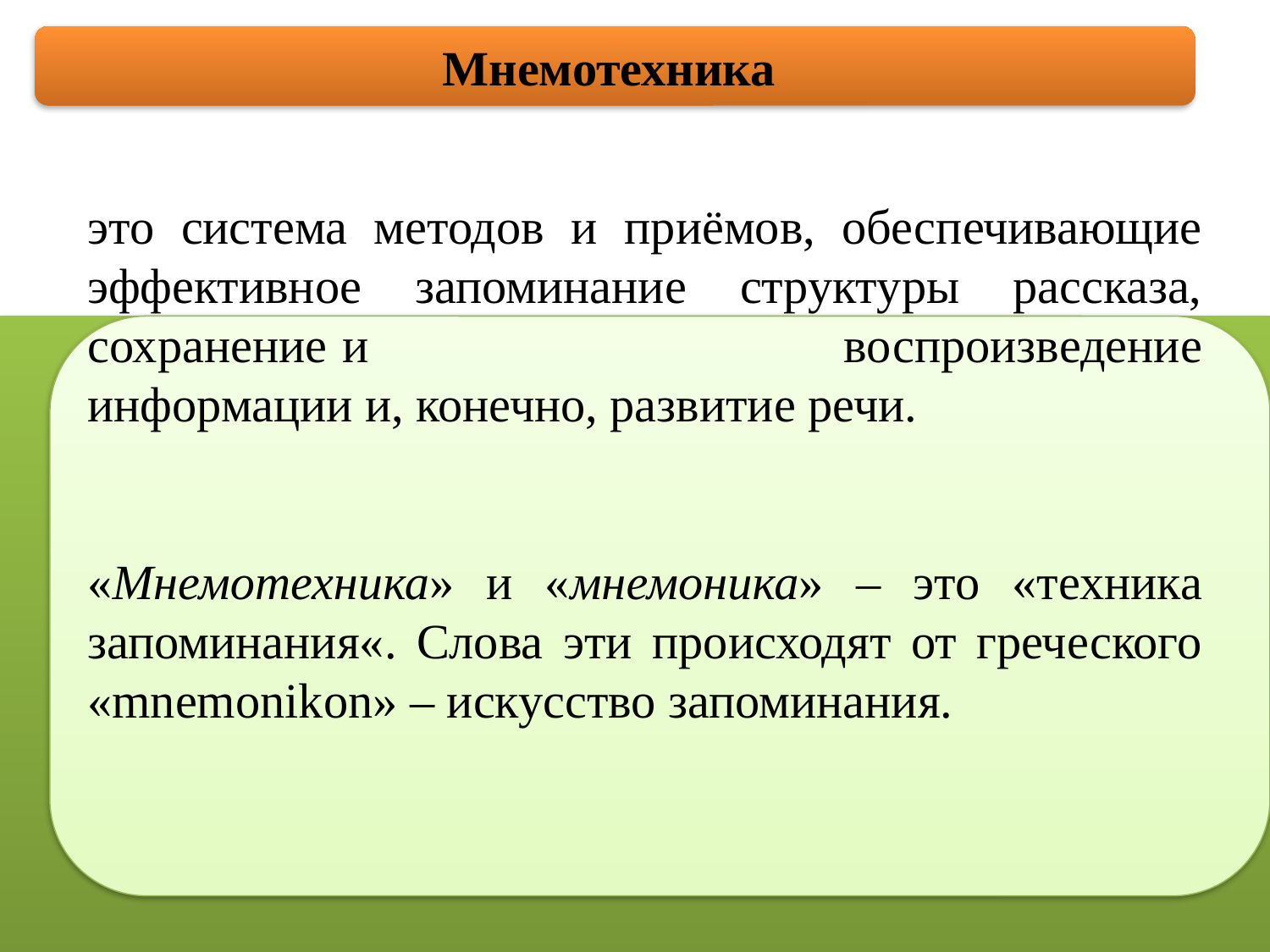

Мнемотехника
это система методов и приёмов, обеспечивающие эффективное запоминание структуры рассказа, сохранение и                               воспроизведение информации и, конечно, развитие речи.

«Мнемотехника» и «мнемоника» – это «техника запоминания«. Слова эти происходят от греческого «mnemonikon» – искусство запоминания.